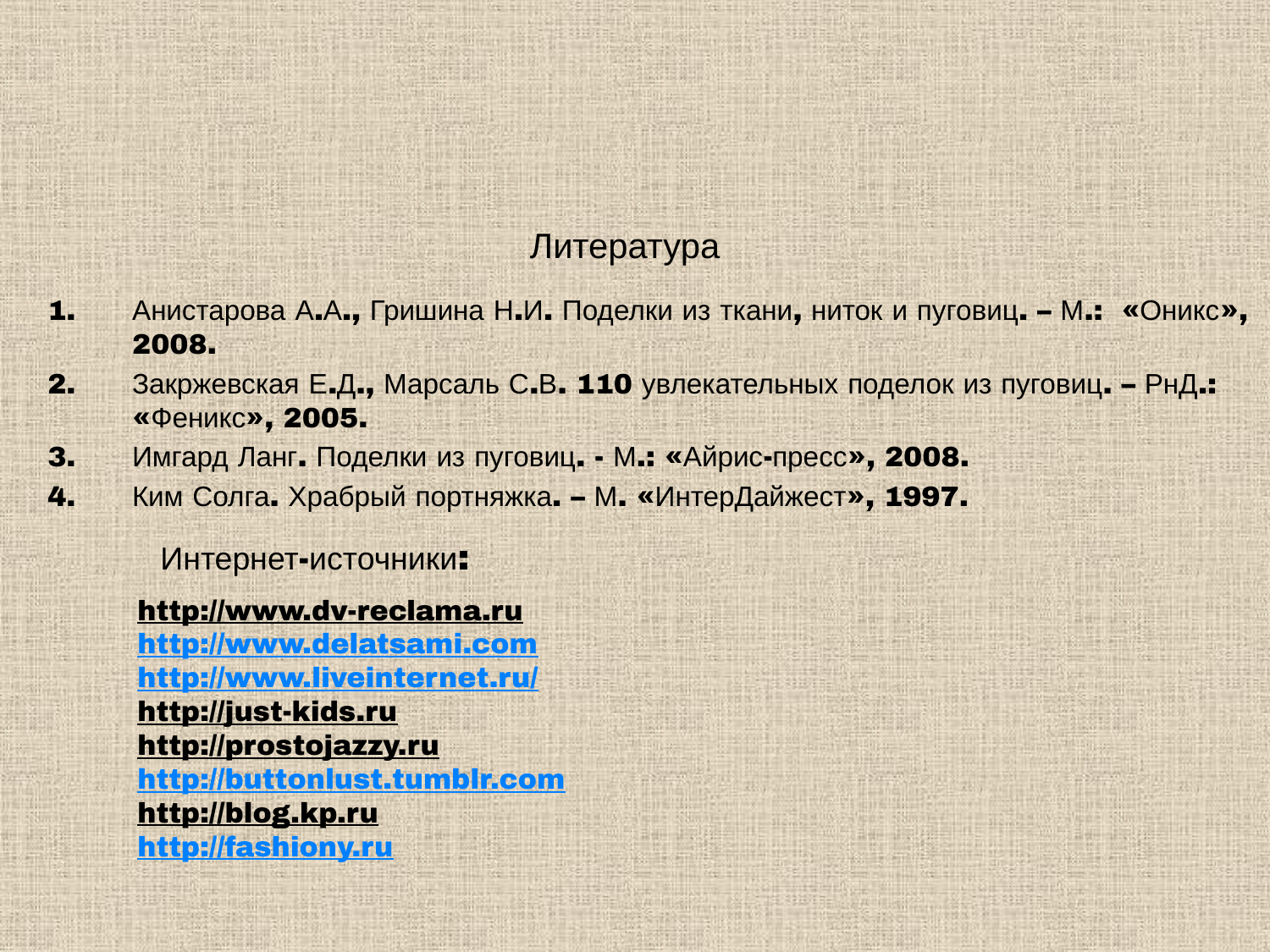

# Литература
Анистарова А.А., Гришина Н.И. Поделки из ткани, ниток и пуговиц. – М.:  «Оникс», 2008.
Закржевская Е.Д., Марсаль С.В. 110 увлекательных поделок из пуговиц. – РнД.: «Феникс», 2005.
Имгард Ланг. Поделки из пуговиц. - М.: «Айрис-пресс», 2008.
Ким Солга. Храбрый портняжка. – М. «ИнтерДайжест», 1997.

Интернет-источники:
http://www.dv-reclama.ru
http://www.delatsami.com
http://www.liveinternet.ru/
http://just-kids.ru
http://prostojazzy.ru
http://buttonlust.tumblr.com
http://blog.kp.ru
http://fashiony.ru